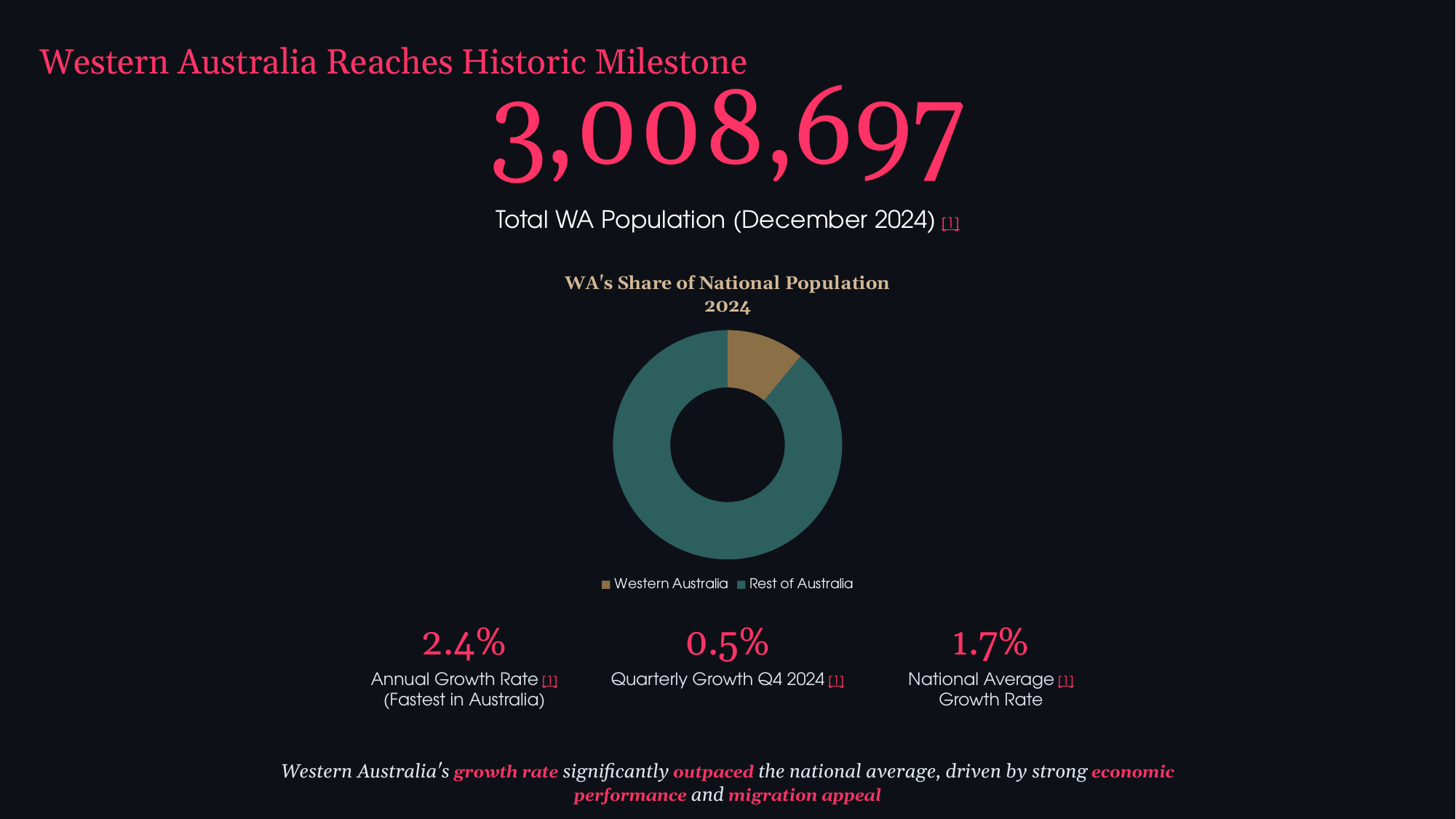

Western Australia Reaches Historic Milestone
3,008,697
Total WA Population (December 2024) [1]

### Chart: WA's Share of National Population 2024

| Category |  |
|---|---|
| Western Australia | 11.0 |
| Rest of Australia | 89.0 |
2.4%
0.5%
1.7%
Annual Growth Rate [1]
(Fastest in Australia)
Quarterly Growth Q4 2024 [1]
National Average [1]
Growth Rate
Western Australia's growth rate significantly outpaced the national average, driven by strong economic performance and migration appeal